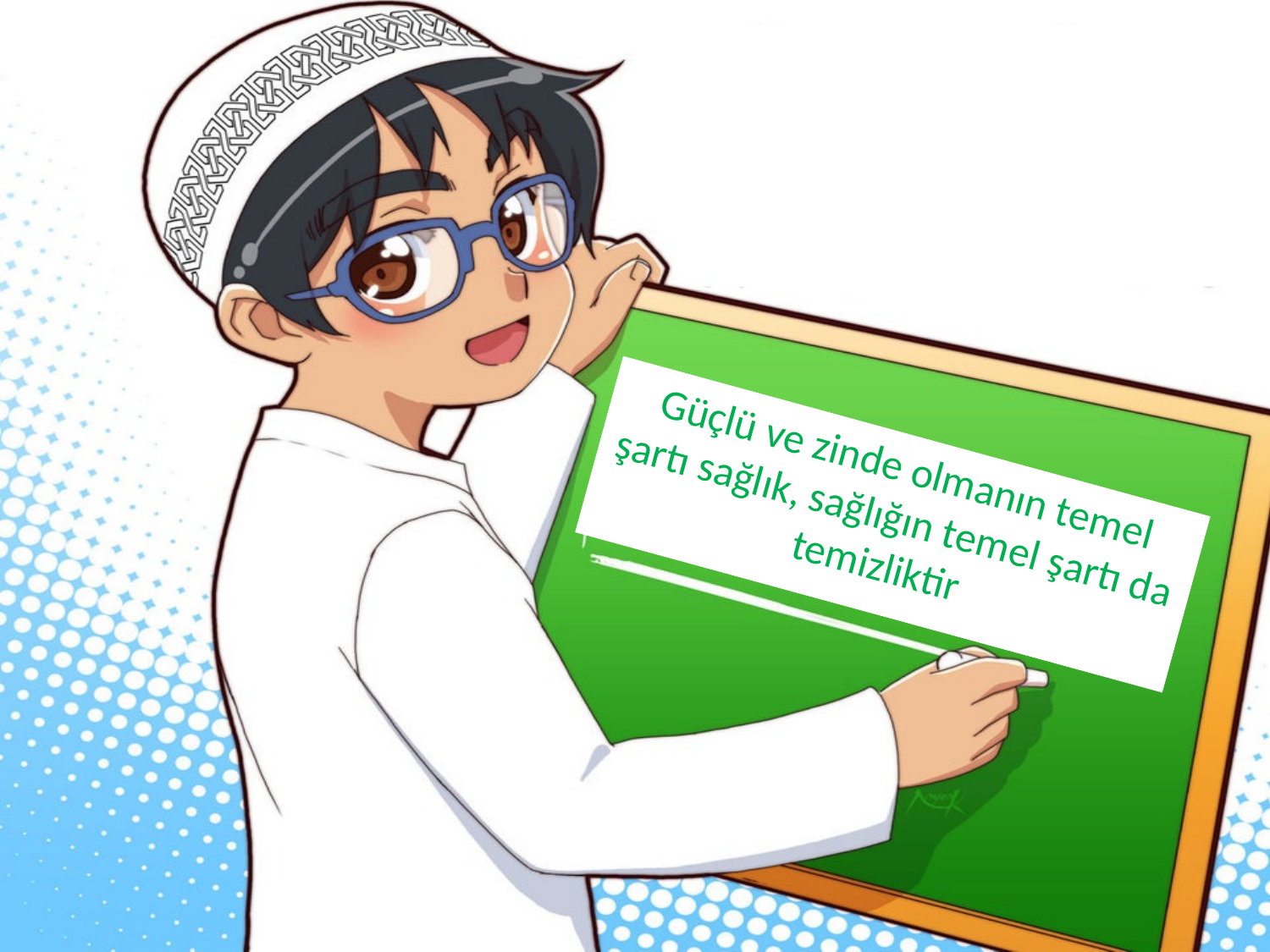

Güçlü ve zinde olmanın temel şartı sağlık, sağlığın temel şartı da temizliktir.